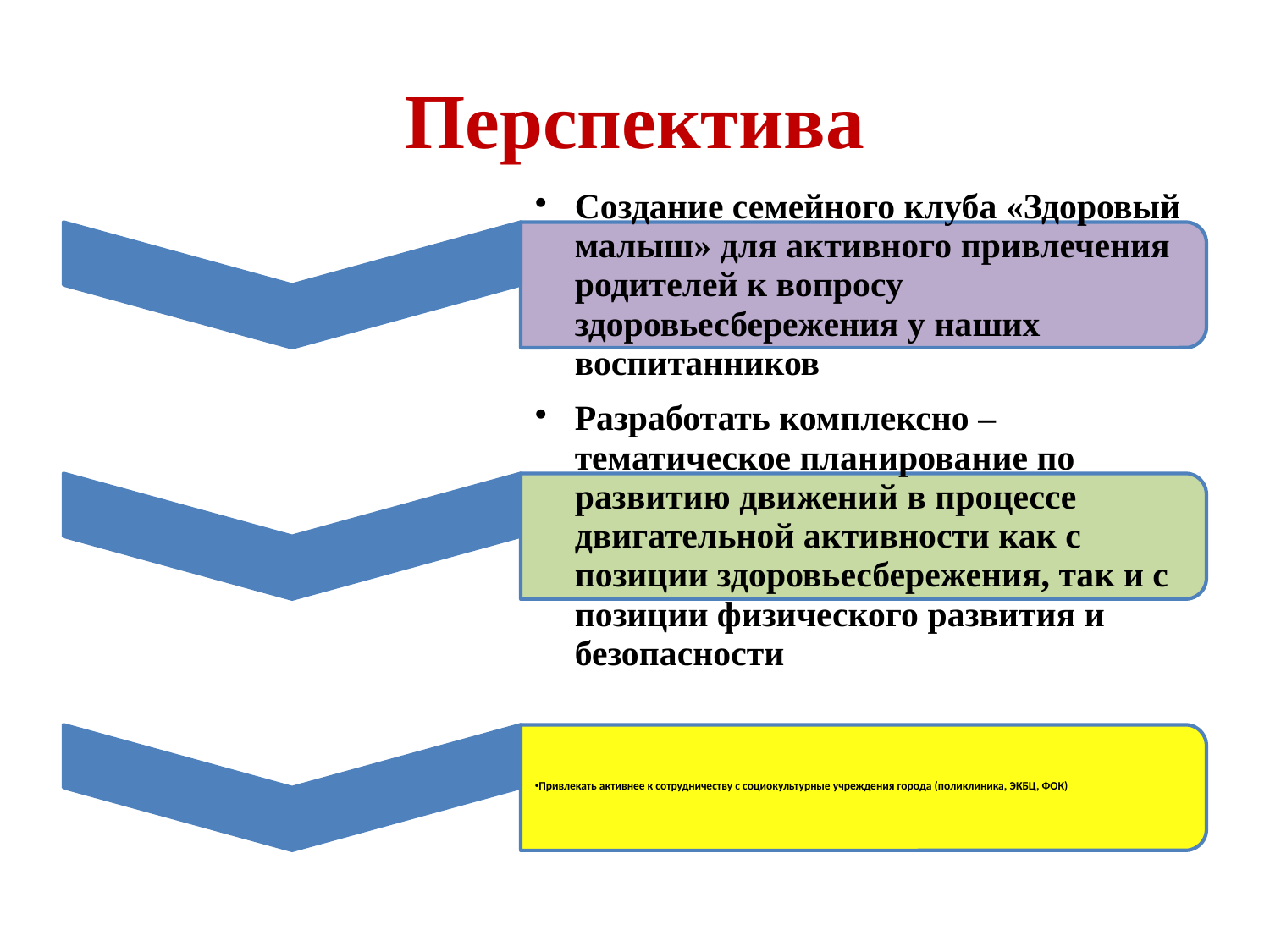

# Перспектива
Создание семейного клуба «Здоровый малыш» для активного привлечения родителей к вопросу здоровьесбережения у наших воспитанников
Разработать комплексно – тематическое планирование по развитию движений в процессе двигательной активности как с позиции здоровьесбережения, так и с позиции физического развития и безопасности
Привлекать активнее к сотрудничеству с социокультурные учреждения города (поликлиника, ЭКБЦ, ФОК)